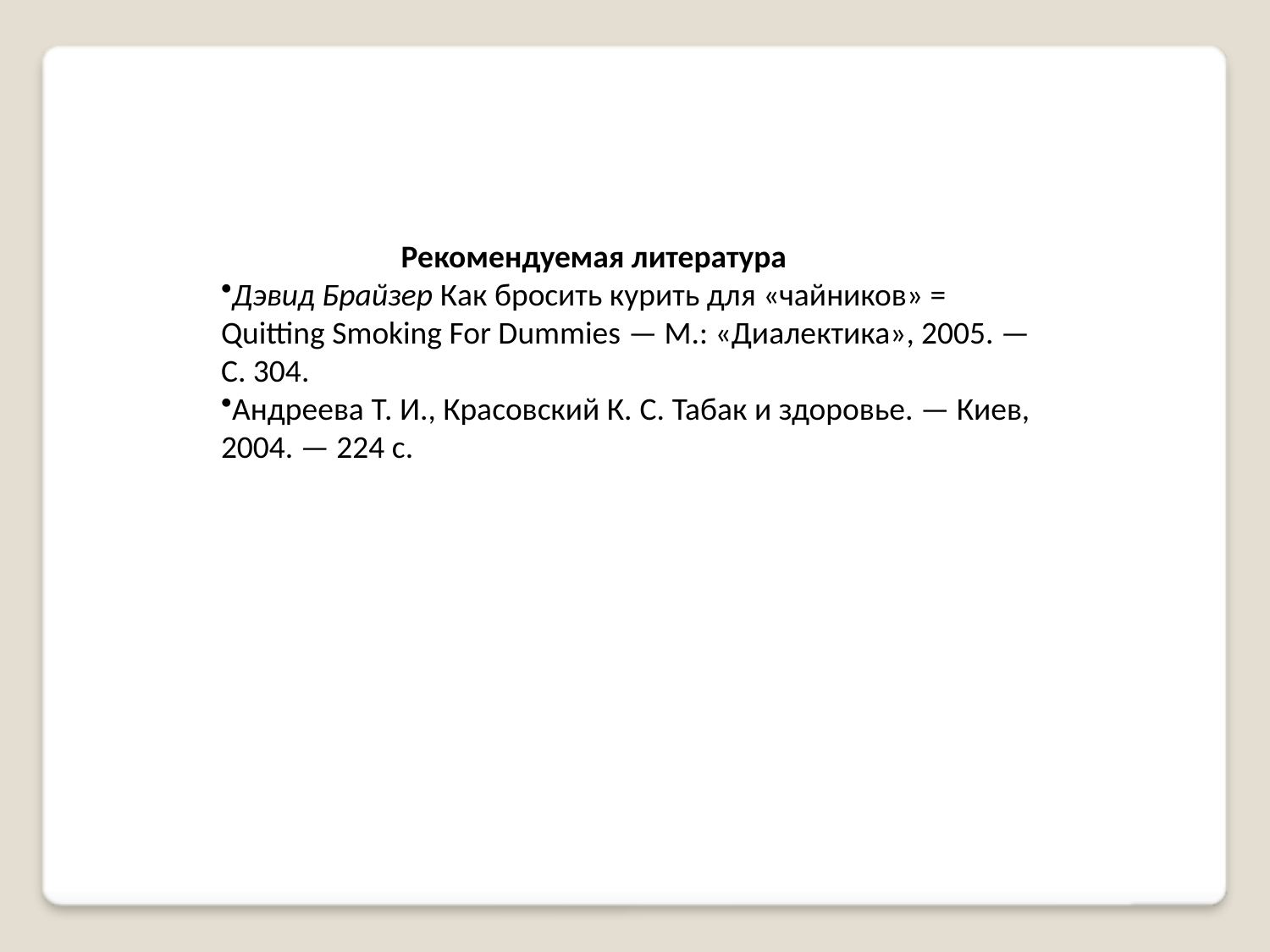

Рекомендуемая литература
Дэвид Брайзер Как бросить курить для «чайников» = Quitting Smoking For Dummies — М.: «Диалектика», 2005. — С. 304.
Андреева Т. И., Красовский К. С. Табак и здоровье. — Киев, 2004. — 224 с.